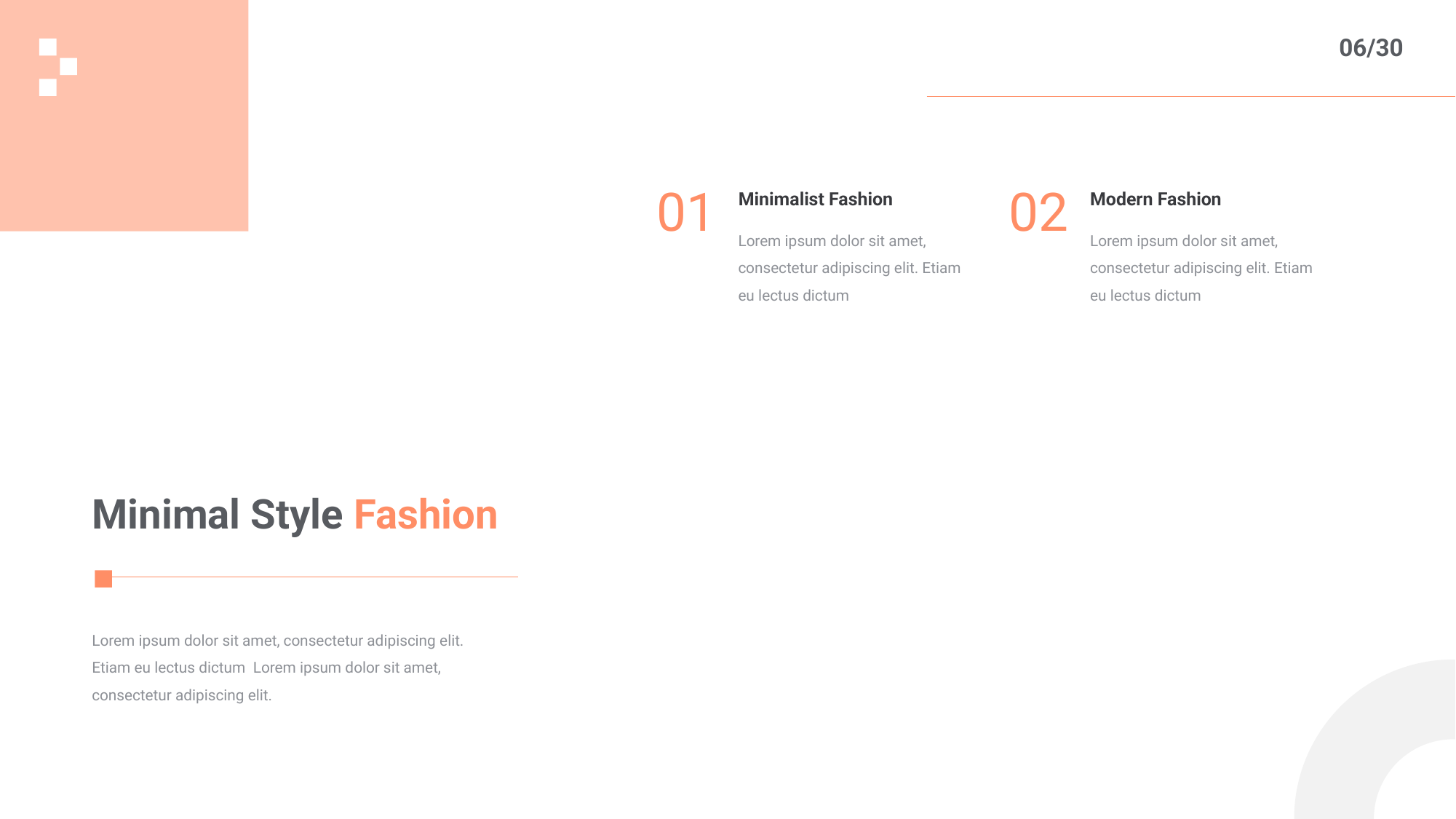

06/30

01
Minimalist Fashion
Lorem ipsum dolor sit amet, consectetur adipiscing elit. Etiam eu lectus dictum
02
Modern Fashion
Lorem ipsum dolor sit amet, consectetur adipiscing elit. Etiam eu lectus dictum

Minimal Style Fashion

Lorem ipsum dolor sit amet, consectetur adipiscing elit. Etiam eu lectus dictum  Lorem ipsum dolor sit amet, consectetur adipiscing elit.